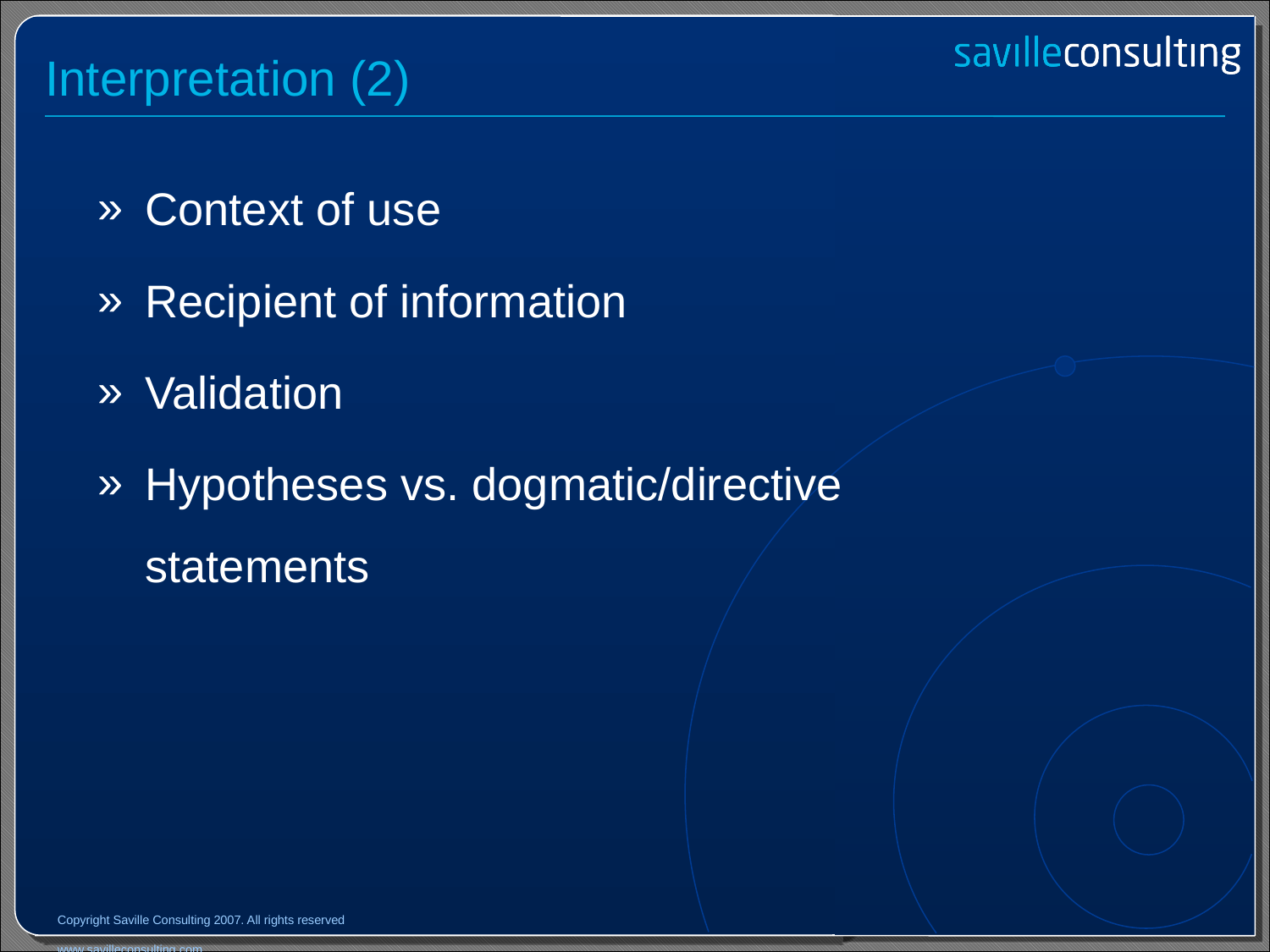

# Interpretation (2)
Context of use
Recipient of information
Validation
Hypotheses vs. dogmatic/directive statements